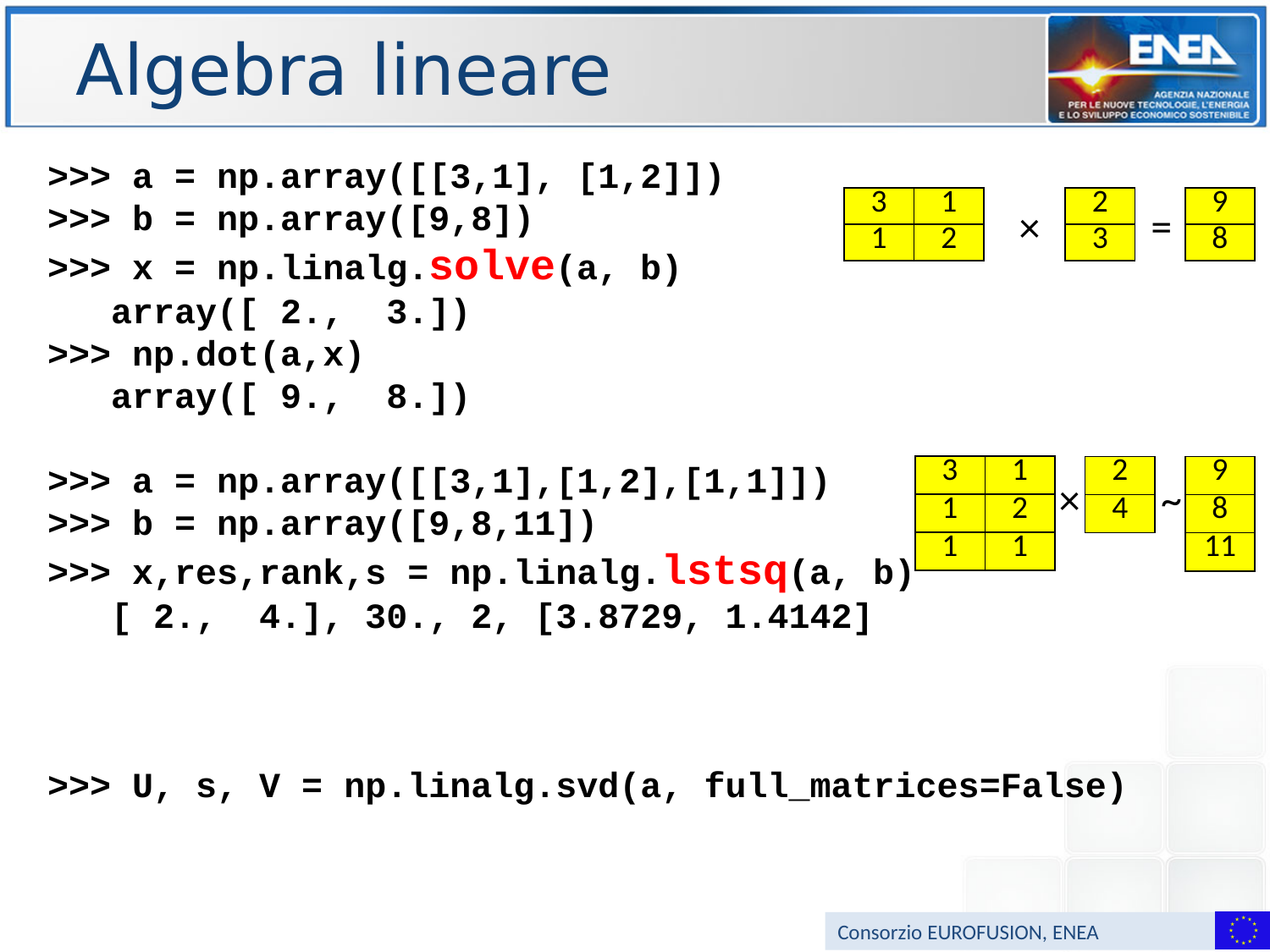

# Algebra lineare
>>> a = np.array([[3,1], [1,2]])
>>> b = np.array([9,8])
>>> x = np.linalg.solve(a, b)
   array([ 2.,  3.])
>>> np.dot(a,x)
   array([ 9.,  8.])

>>> a = np.array([[3,1],[1,2],[1,1]])
>>> b = np.array([9,8,11])
>>> x,res,rank,s = np.linalg.lstsq(a, b)
   [ 2.,  4.], 30., 2, [3.8729, 1.4142]

>>> U, s, V = np.linalg.svd(a, full_matrices=False)
| 3 | 1 |
| --- | --- |
| 1 | 2 |
| 2 |
| --- |
| 3 |
| 9 |
| --- |
| 8 |
=
×
| 3 | 1 |
| --- | --- |
| 1 | 2 |
| 1 | 1 |
| 2 |
| --- |
| 4 |
| 9 |
| --- |
| 8 |
| 11 |
×
~